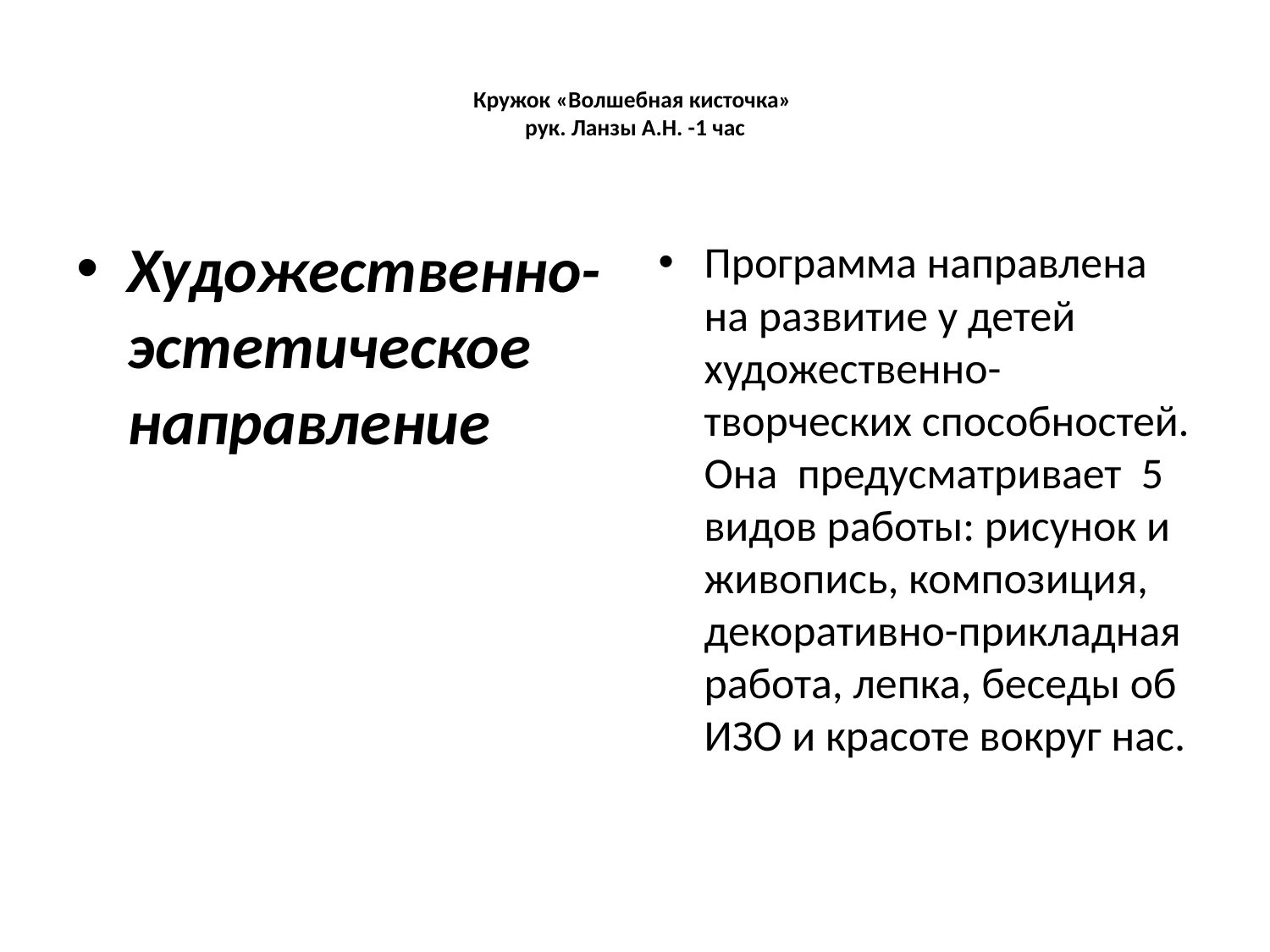

# Кружок «Волшебная кисточка» рук. Ланзы А.Н. -1 час
Художественно-эстетическое направление

Программа направлена на развитие у детей художественно-творческих способностей. Она  предусматривает  5 видов работы: рисунок и живопись, композиция,  декоративно-прикладная работа, лепка, беседы об ИЗО и красоте вокруг нас.